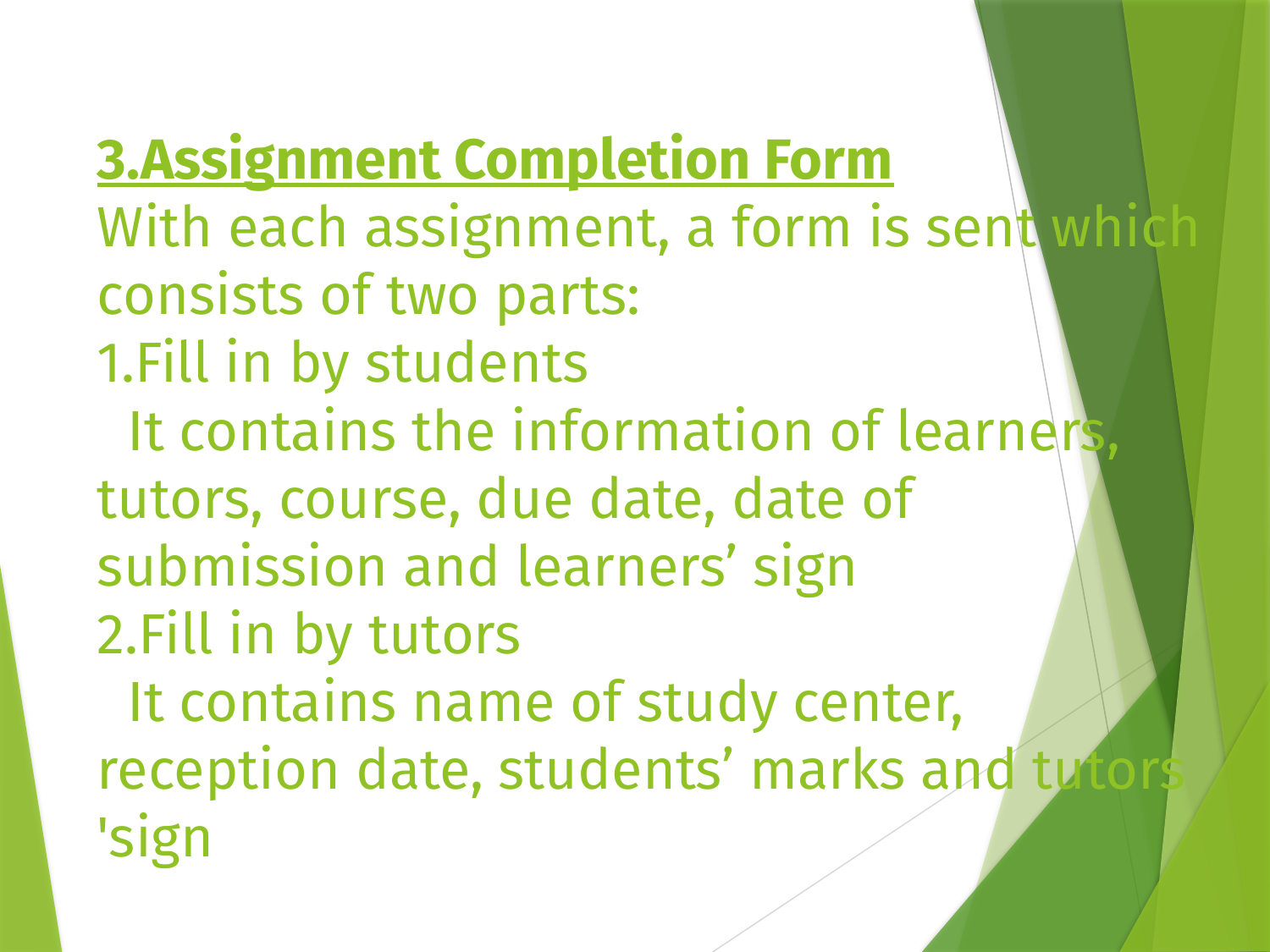

# 3.Assignment Completion Form With each assignment, a form is sent which consists of two parts: 1.Fill in by students It contains the information of learners, tutors, course, due date, date of submission and learners’ sign 2.Fill in by tutors It contains name of study center, reception date, students’ marks and tutors 'sign